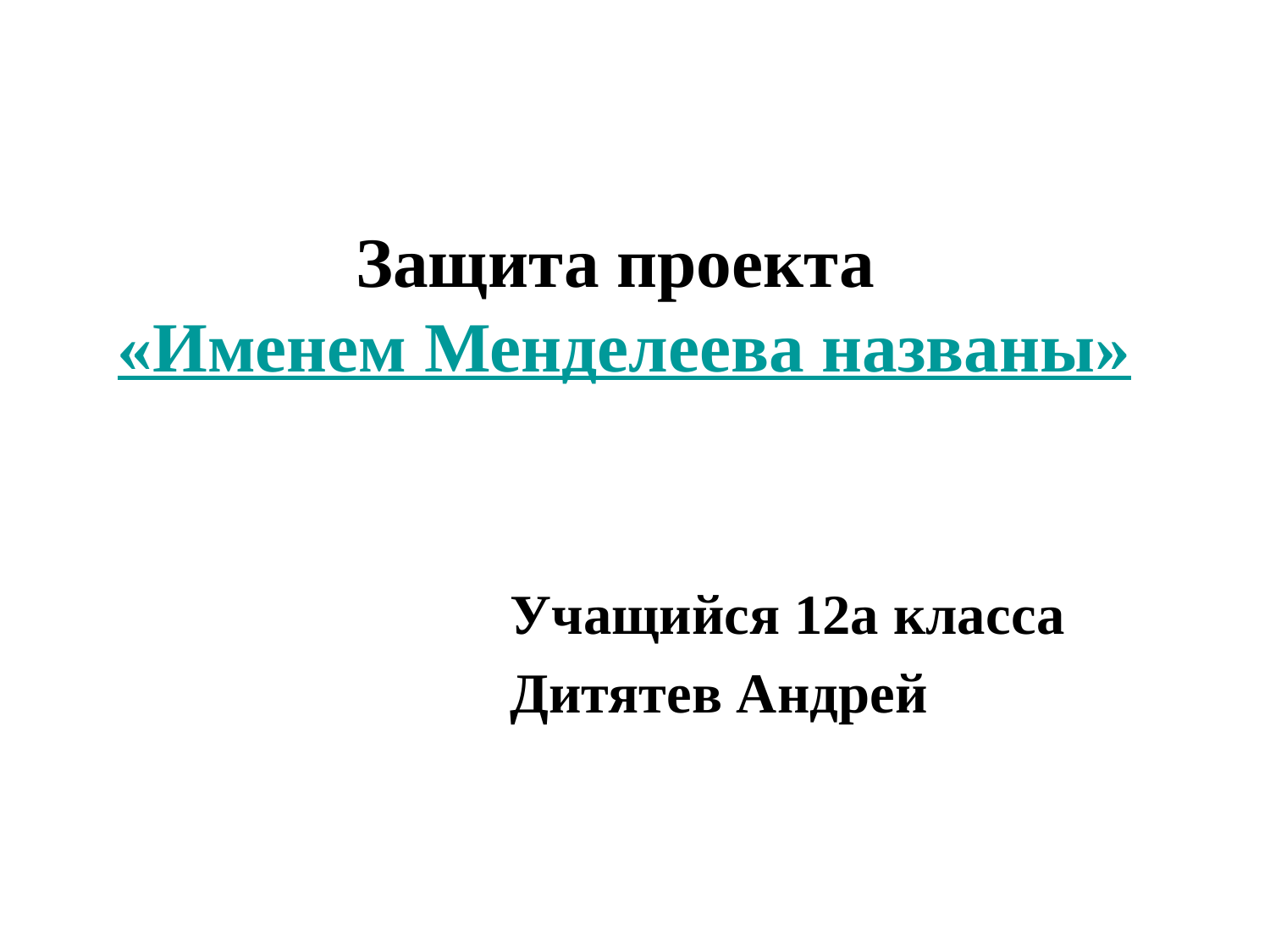

# Защита проекта «Именем Менделеева названы»
Учащийся 12а класса
Дитятев Андрей